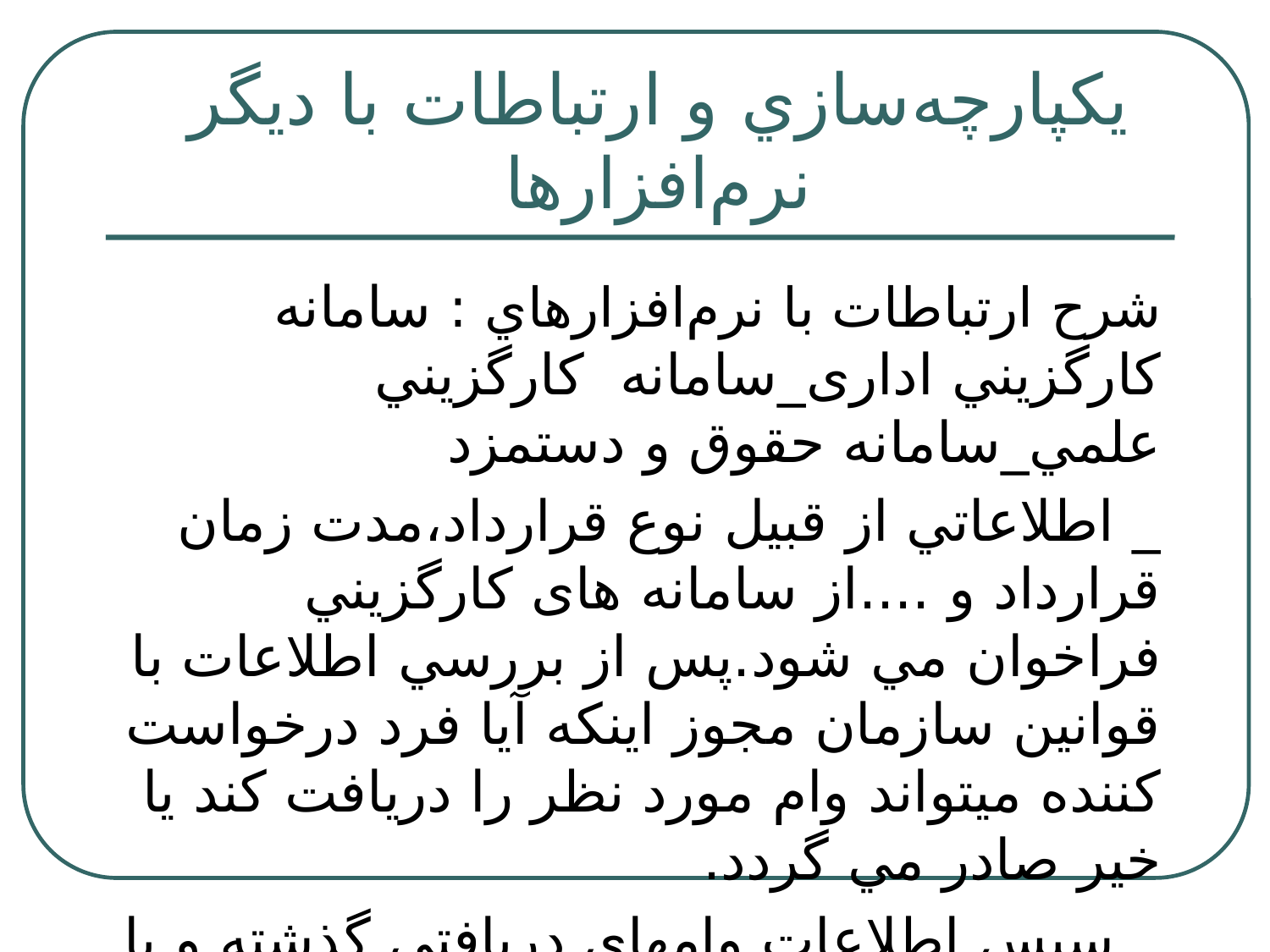

# يكپارچه‌سازي و ارتباطات با ديگر نرم‌افزارها
شرح ارتباطات با نرم‌افزارهاي : سامانه کارگزيني اداری_سامانه  کارگزيني علمي_سامانه حقوق و دستمزد
_ اطلاعاتي از قبيل نوع قرارداد،مدت زمان قرارداد و ....از سامانه های کارگزيني فراخوان مي شود.پس از بررسي اطلاعات با قوانين سازمان مجوز اينکه آیا فرد درخواست کننده ميتواند وام مورد نظر را دريافت کند یا خير صادر مي گردد.
_ سپس اطلاعات وامهای دریافتي گذشته و یا ضمانتهای انجام گرفته از سامانه حسابداری استخراج شده و بررسی می گردد آیا فرد سقف تعهدات را رعايت کرده باشد.
 _ سپس اطلاعات فيش حقوقي از سامانه حقوق و دستمزد استخراج شده و بررسي می گردد آیا حقوق فرد کفاف وام را مي دهد یا خير
_ در صورت دريافت وام مبلغ درخواستي در سامانه حسابداری و حقوق و دستمزد جهت استفاده های بعدی و همچنين کسر شدن از حقوق به صورت ماهيانه ثبت مي گردد.

 :